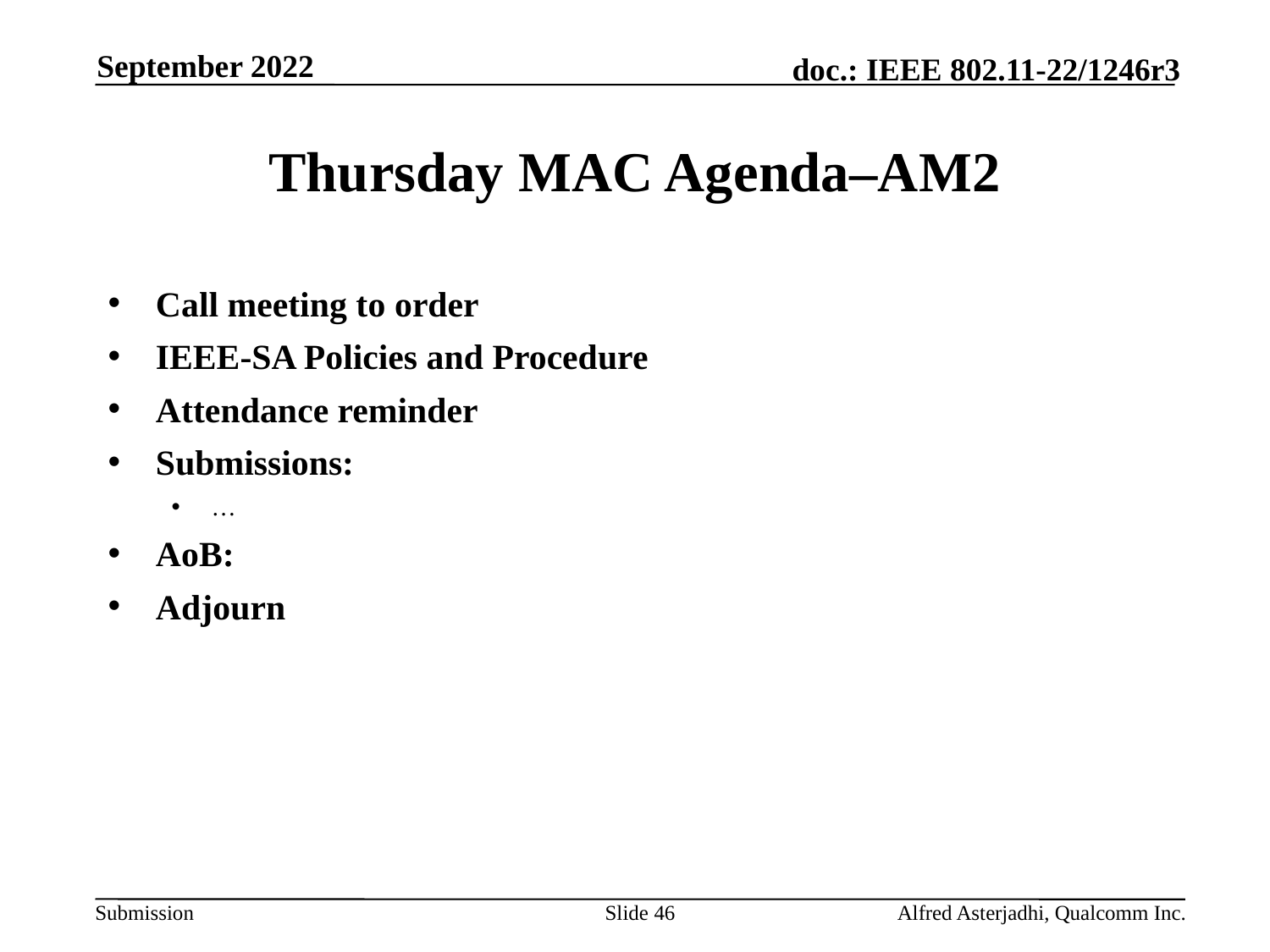

September 2022
# Thursday MAC Agenda–AM2
Call meeting to order
IEEE-SA Policies and Procedure
Attendance reminder
Submissions:
…
AoB:
Adjourn
Slide 46
Alfred Asterjadhi, Qualcomm Inc.